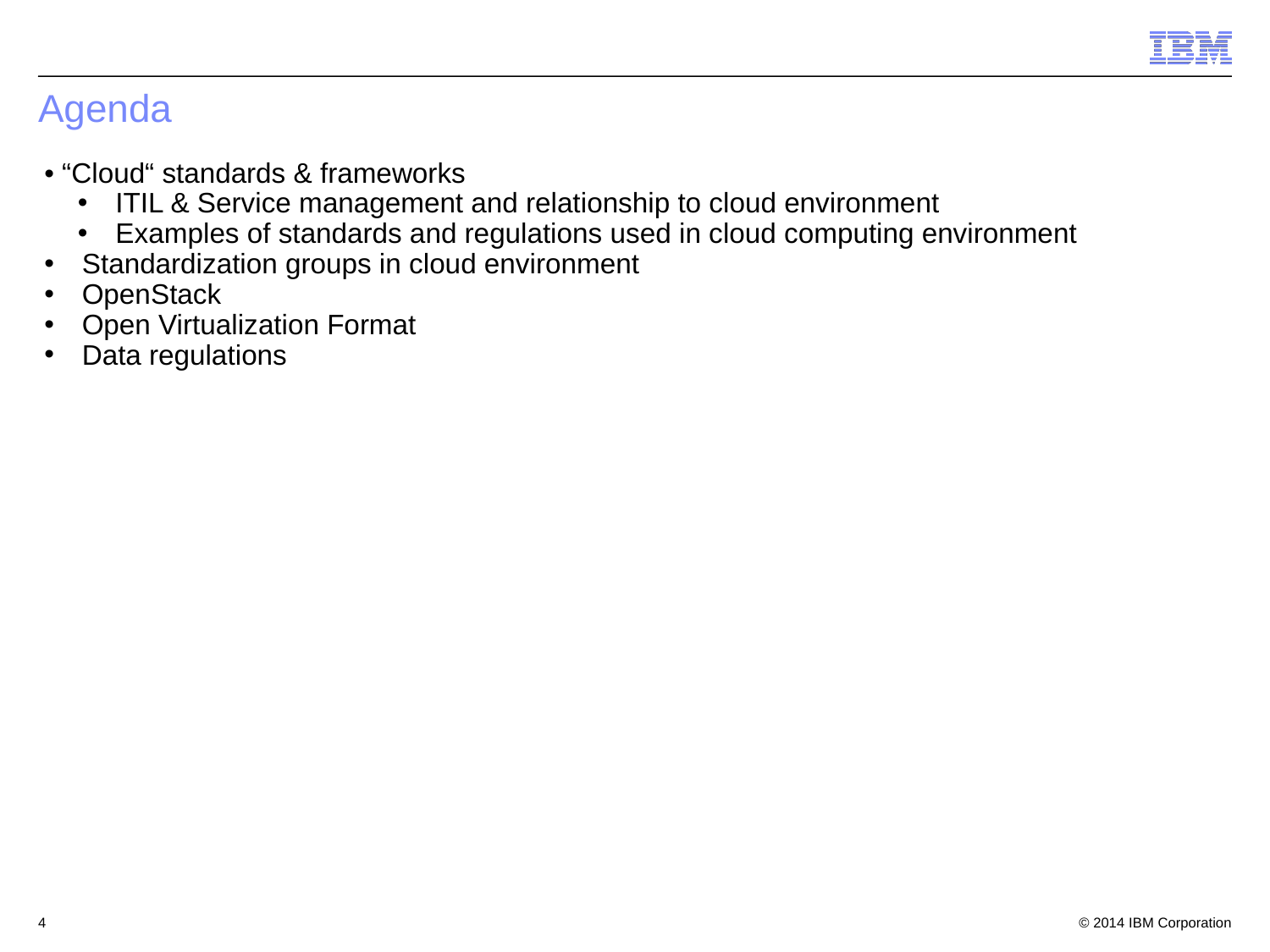

# Agenda
• “Cloud“ standards & frameworks
 ITIL & Service management and relationship to cloud environment
 Examples of standards and regulations used in cloud computing environment
 Standardization groups in cloud environment
 OpenStack
 Open Virtualization Format
 Data regulations
4